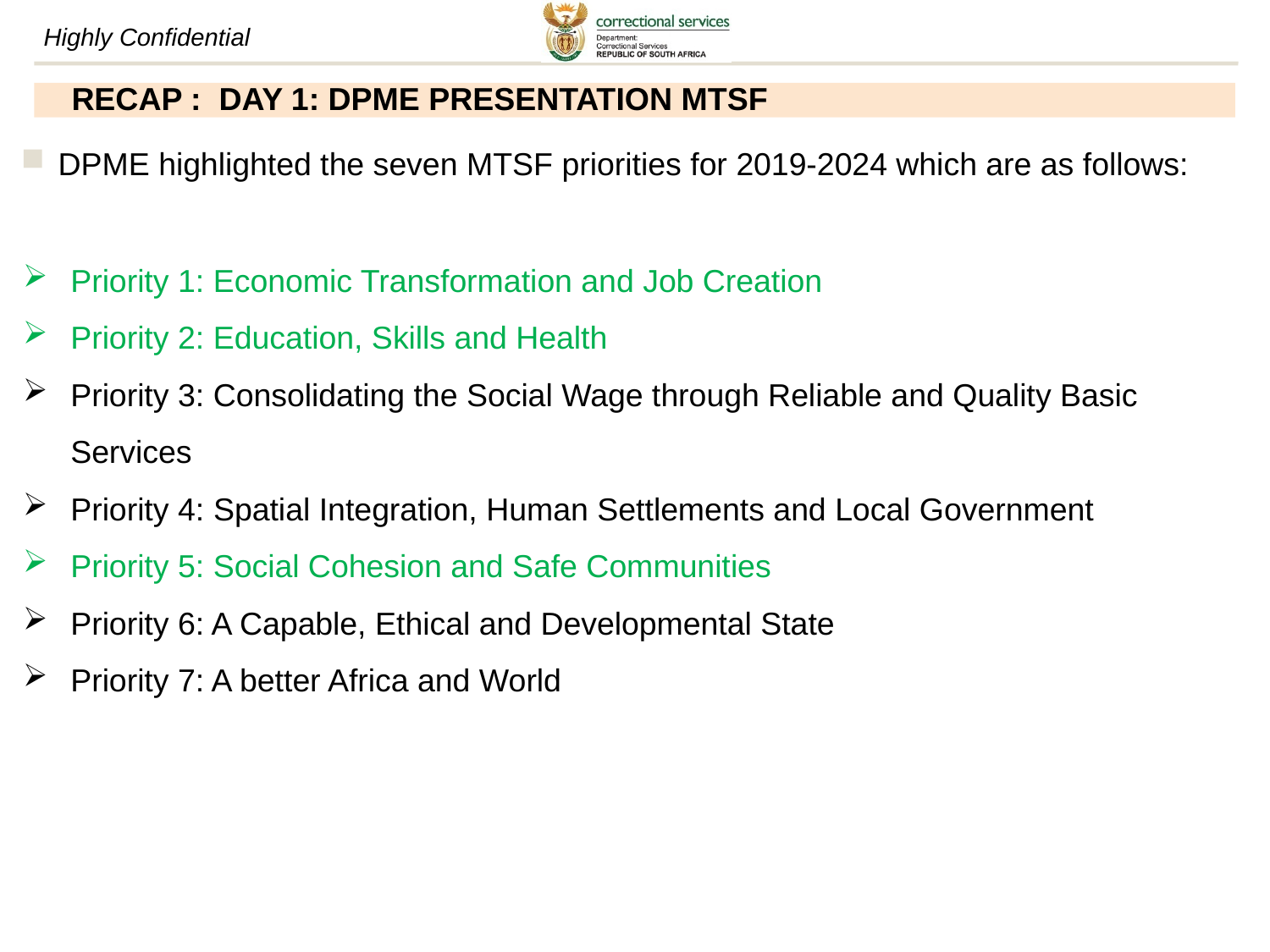

# RECAP :  DAY 1: DPME PRESENTATION MTSF
DPME highlighted the seven MTSF priorities for 2019-2024 which are as follows:

Priority 1: Economic Transformation and Job Creation
Priority 2: Education, Skills and Health
Priority 3: Consolidating the Social Wage through Reliable and Quality Basic Services
Priority 4: Spatial Integration, Human Settlements and Local Government
Priority 5: Social Cohesion and Safe Communities
Priority 6: A Capable, Ethical and Developmental State
Priority 7: A better Africa and World